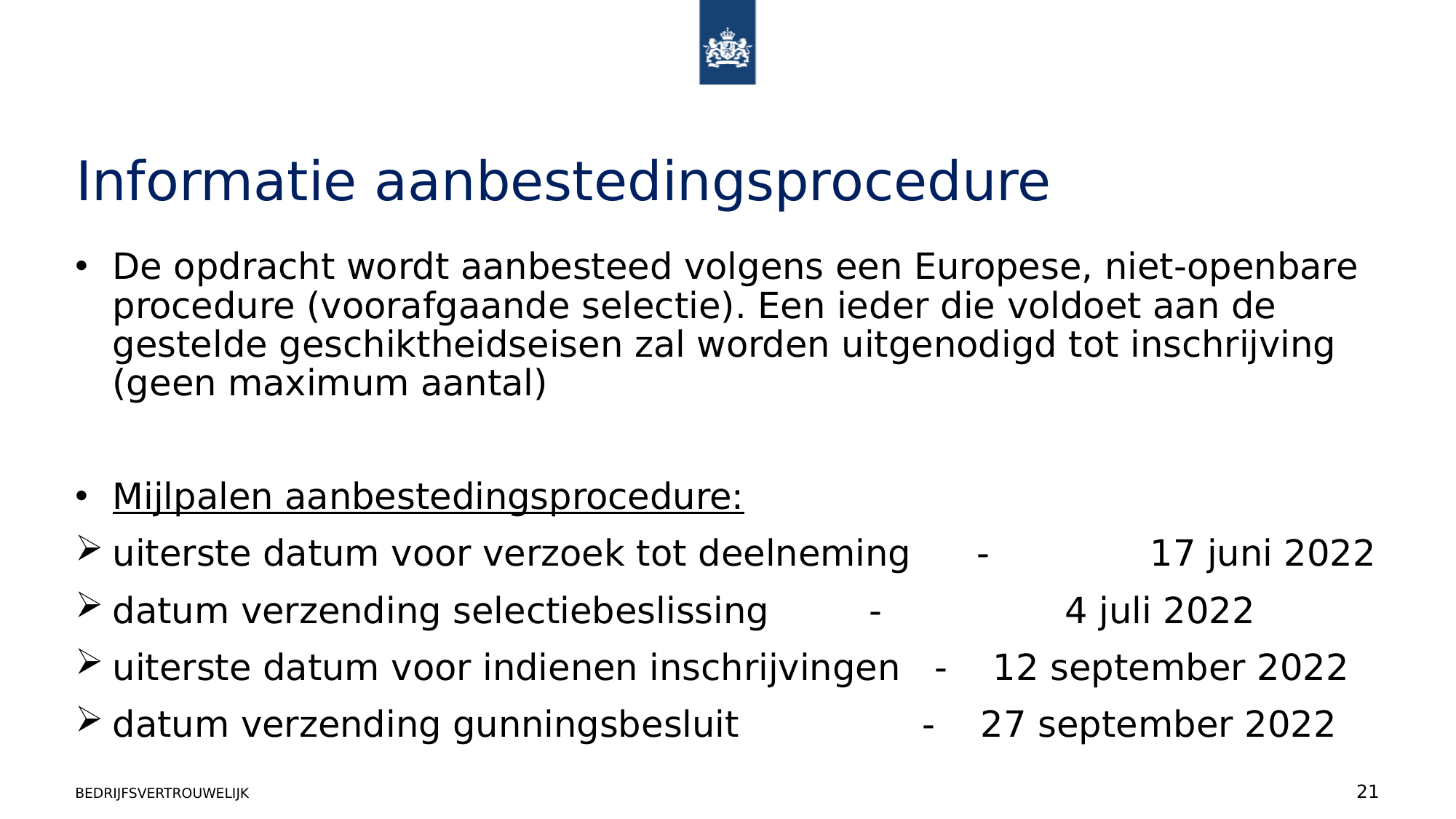

# Informatie aanbestedingsprocedure
De opdracht wordt aanbesteed volgens een Europese, niet-openbare procedure (voorafgaande selectie). Een ieder die voldoet aan de gestelde geschiktheidseisen zal worden uitgenodigd tot inschrijving (geen maximum aantal)

Mijlpalen aanbestedingsprocedure:
uiterste datum voor verzoek tot deelneming	-              17 juni 2022
datum verzending selectiebeslissing		-                4 juli 2022
uiterste datum voor indienen inschrijvingen   -    12 september 2022
datum verzending gunningsbesluit                -    27 september 2022
BEDRIJFSVERTROUWELIJK
21